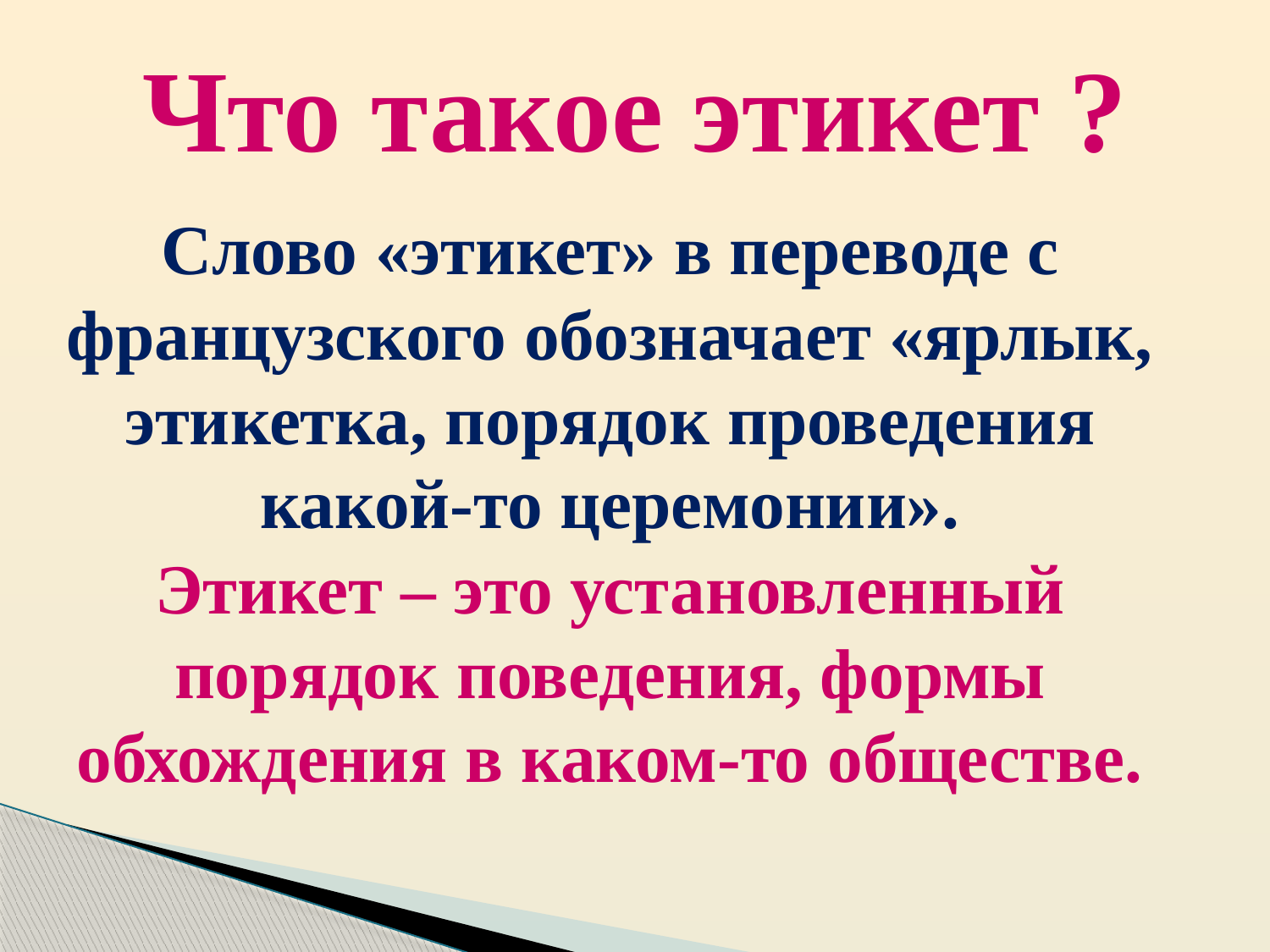

Что такое этикет ?
Слово «этикет» в переводе с французского обозначает «ярлык, этикетка, порядок проведения какой-то церемонии».
Этикет – это установленный порядок поведения, формы обхождения в каком-то обществе.